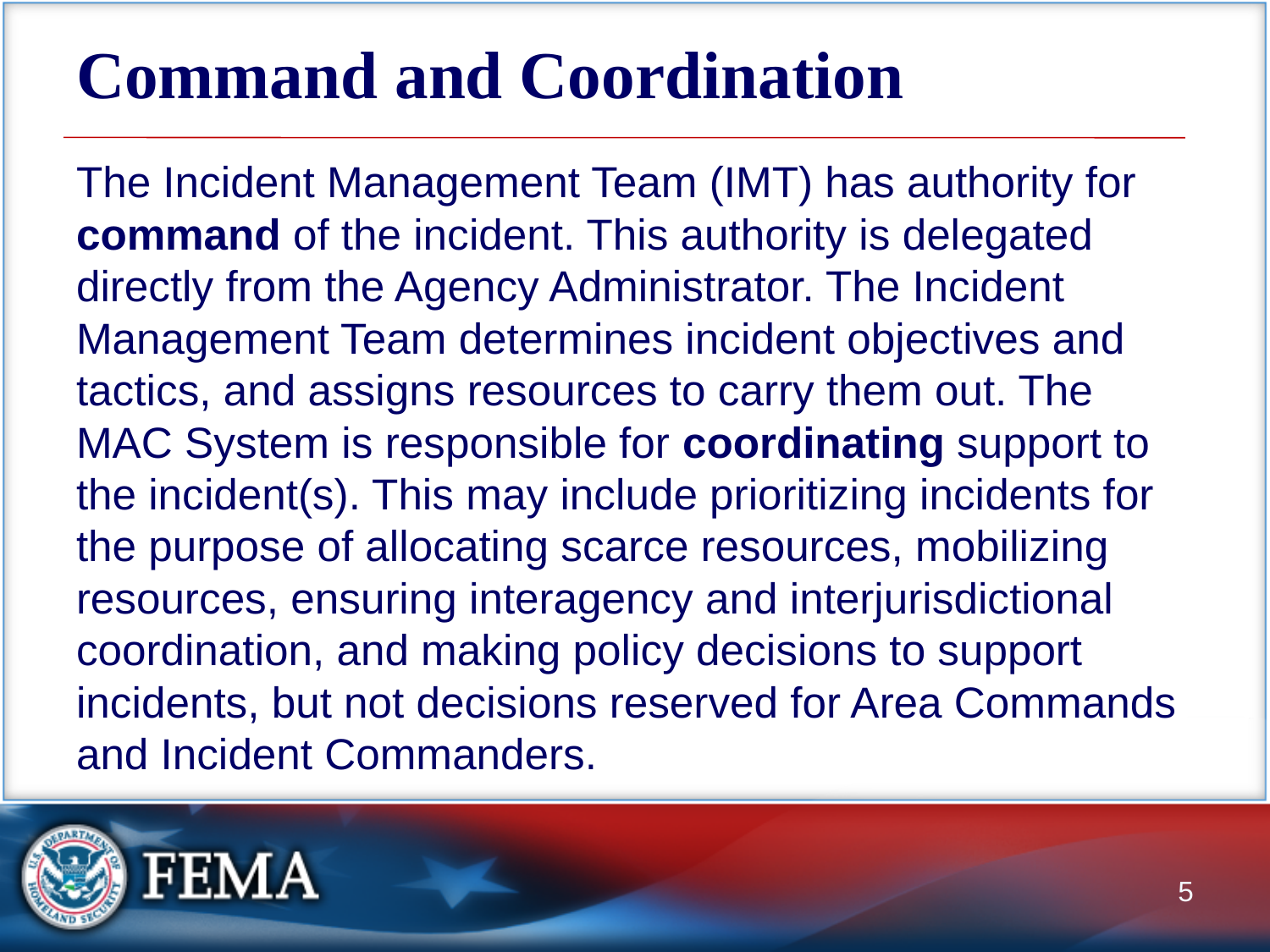

# Command and Coordination
The Incident Management Team (IMT) has authority for command of the incident. This authority is delegated directly from the Agency Administrator. The Incident Management Team determines incident objectives and tactics, and assigns resources to carry them out. The MAC System is responsible for coordinating support to the incident(s). This may include prioritizing incidents for the purpose of allocating scarce resources, mobilizing resources, ensuring interagency and interjurisdictional coordination, and making policy decisions to support incidents, but not decisions reserved for Area Commands and Incident Commanders.
5